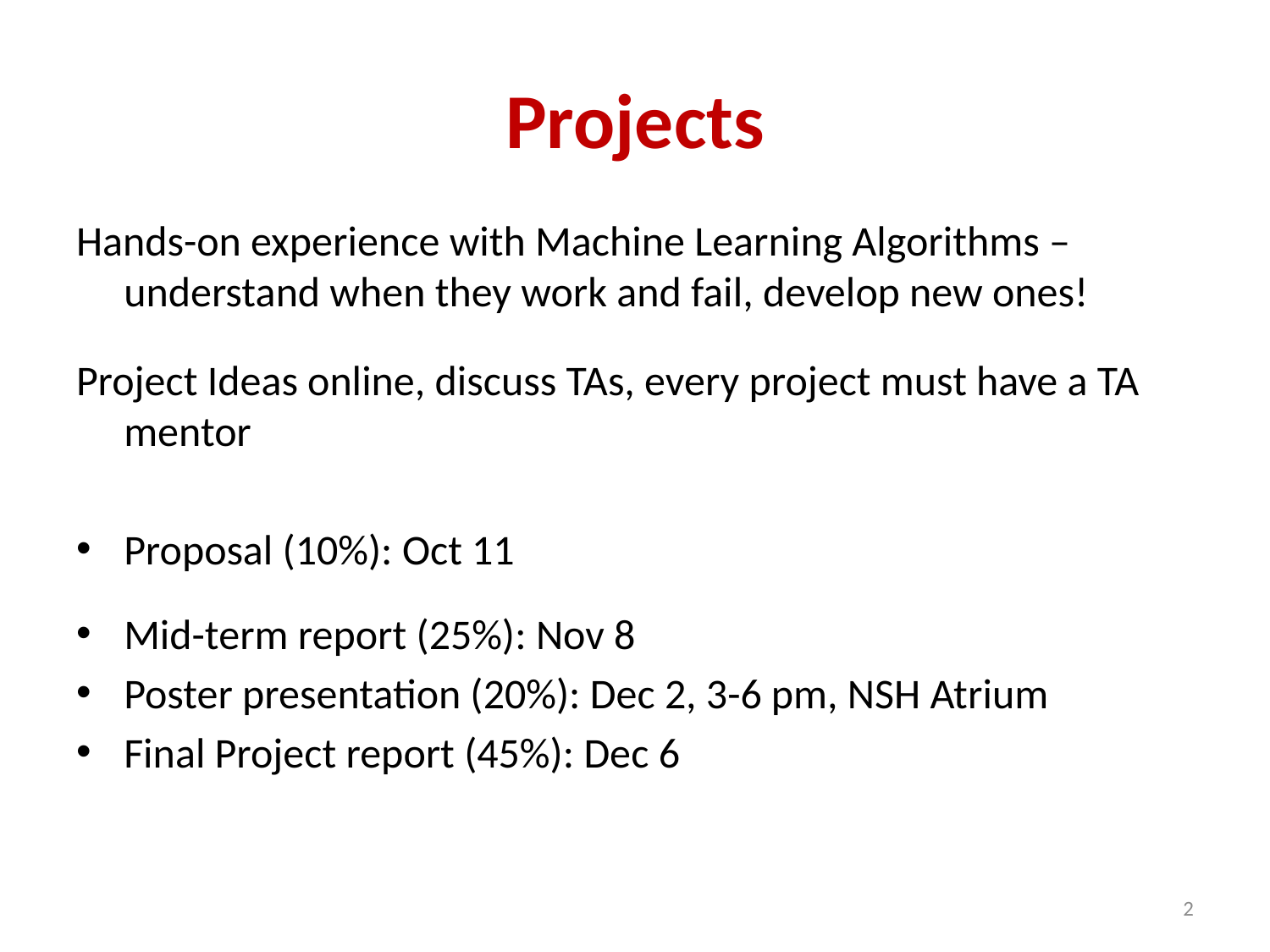

# Projects
Hands-on experience with Machine Learning Algorithms – understand when they work and fail, develop new ones!

Project Ideas online, discuss TAs, every project must have a TA mentor

Proposal (10%): Oct 11
Mid-term report (25%): Nov 8
Poster presentation (20%): Dec 2, 3-6 pm, NSH Atrium
Final Project report (45%): Dec 6
2